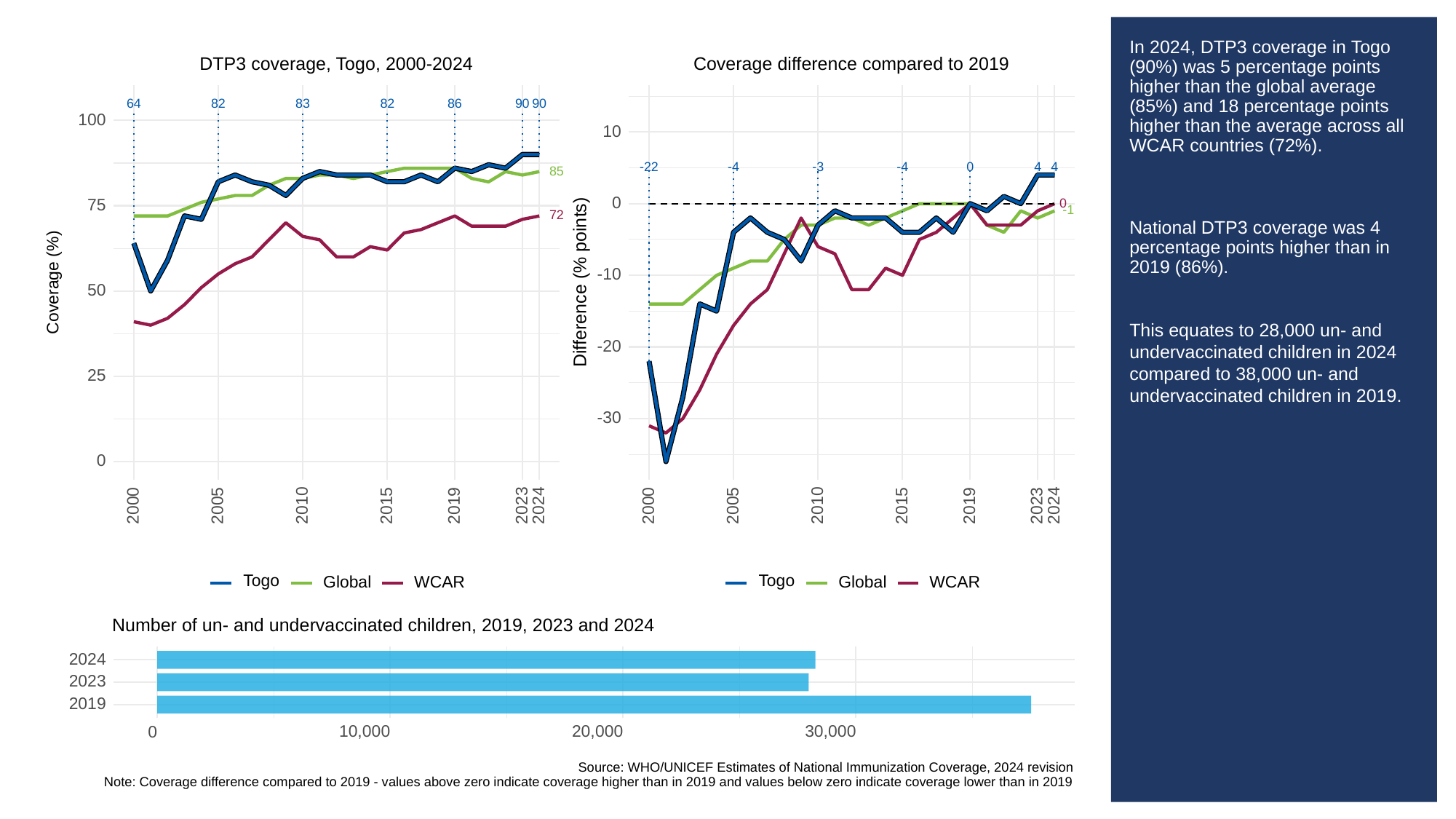

# In 2024, DTP3 coverage in Togo (90%) was 5 percentage points higher than the global average (85%) and 18 percentage points higher than the average across all WCAR countries (72%).

National DTP3 coverage was 4 percentage points higher than in 2019 (86%).

This equates to 28,000 un- and undervaccinated children in 2024 compared to 38,000 un- and undervaccinated children in 2019.

Coverage difference compared to 2019
DTP3 coverage, Togo, 2000-2024

83
64
82
82
86
90
90

100

10

-3
0

-22
-4
-4
4
4
85

0
0
75

-1
72

-10
Difference (% points)
Coverage (%)

50

-20

25

-30

0

2023
2023
2000
2005
2010
2015
2019
2024
2000
2005
2010
2015
2019
2024
Togo
Togo
Global
WCAR
Global
WCAR

Number of un- and undervaccinated children, 2019, 2023 and 2024

2024

2023

2019

10,000
20,000
30,000
0
Source: WHO/UNICEF Estimates of National Immunization Coverage, 2024 revision
Note: Coverage difference compared to 2019 - values above zero indicate coverage higher than in 2019 and values below zero indicate coverage lower than in 2019